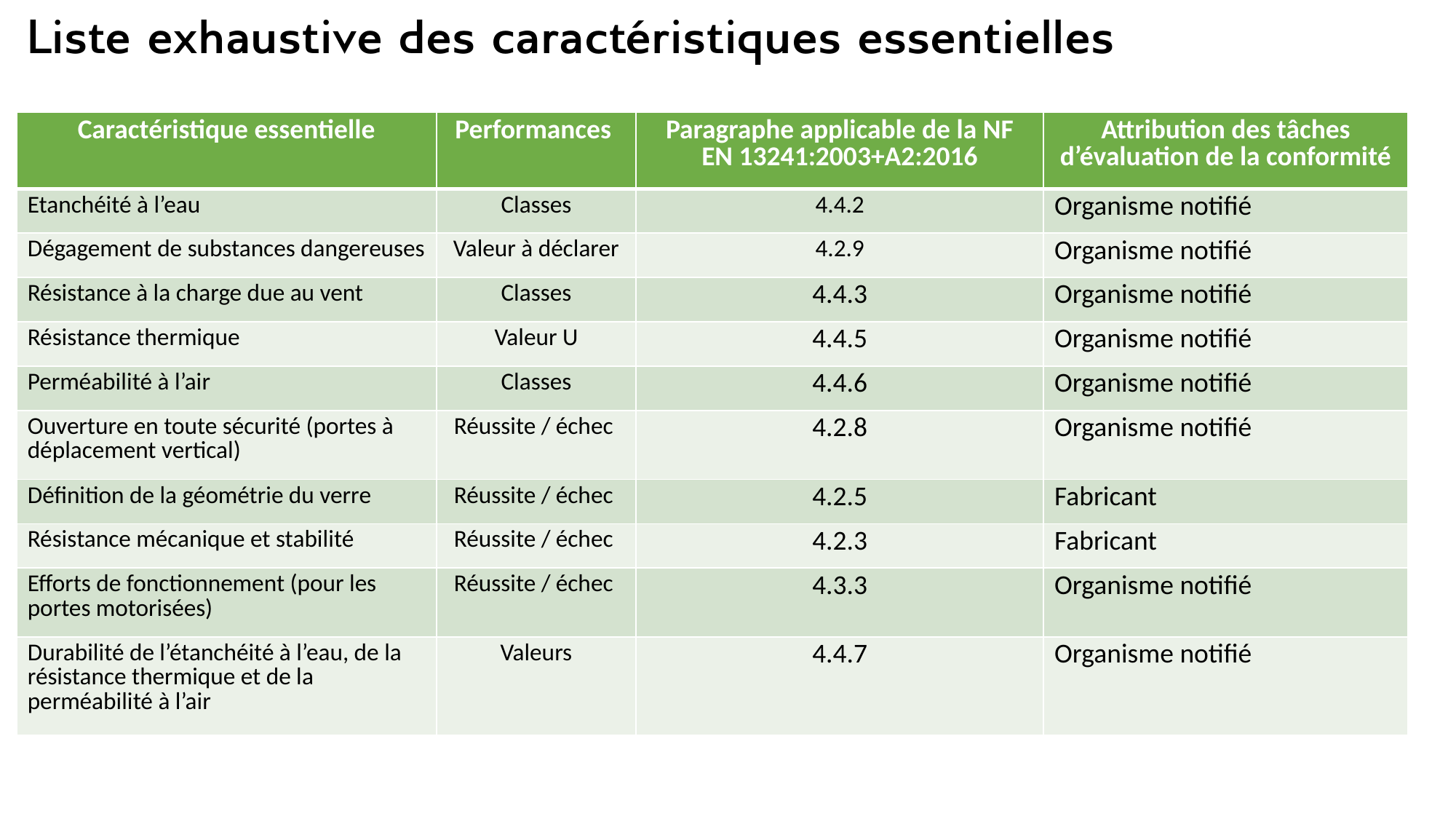

Liste exhaustive des caractéristiques essentielles

| Caractéristique essentielle | Performances | Paragraphe applicable de la NF EN 13241:2003+A2:2016 | Attribution des tâches d’évaluation de la conformité |
| --- | --- | --- | --- |
| Etanchéité à l’eau | Classes | 4.4.2 | Organisme notifié |
| Dégagement de substances dangereuses | Valeur à déclarer | 4.2.9 | Organisme notifié |
| Résistance à la charge due au vent | Classes | 4.4.3 | Organisme notifié |
| Résistance thermique | Valeur U | 4.4.5 | Organisme notifié |
| Perméabilité à l’air | Classes | 4.4.6 | Organisme notifié |
| Ouverture en toute sécurité (portes à déplacement vertical) | Réussite / échec | 4.2.8 | Organisme notifié |
| Définition de la géométrie du verre | Réussite / échec | 4.2.5 | Fabricant |
| Résistance mécanique et stabilité | Réussite / échec | 4.2.3 | Fabricant |
| Efforts de fonctionnement (pour les portes motorisées) | Réussite / échec | 4.3.3 | Organisme notifié |
| Durabilité de l’étanchéité à l’eau, de la résistance thermique et de la perméabilité à l’air | Valeurs | 4.4.7 | Organisme notifié |